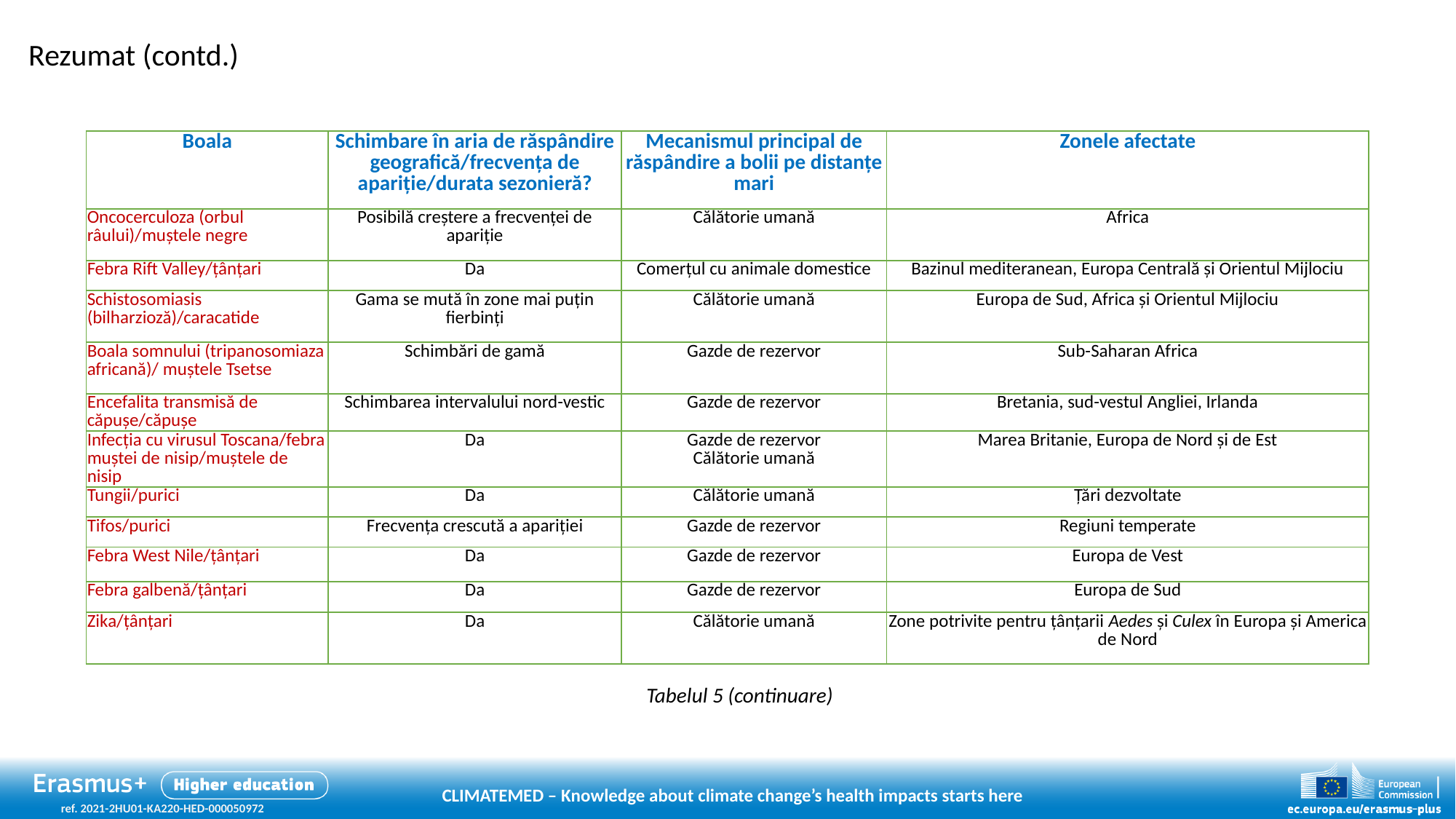

Rezumat (contd.)

| Boala | Schimbare în aria de răspândire geografică/frecvența de apariție/durata sezonieră? | Mecanismul principal de răspândire a bolii pe distanțe mari | Zonele afectate |
| --- | --- | --- | --- |
| Oncocerculoza (orbul râului)/muștele negre | Posibilă creștere a frecvenței de apariție | Călătorie umană | Africa |
| Febra Rift Valley/țânțari | Da | Comerțul cu animale domestice | Bazinul mediteranean, Europa Centrală și Orientul Mijlociu |
| Schistosomiasis (bilharzioză)/caracatide | Gama se mută în zone mai puțin fierbinți | Călătorie umană | Europa de Sud, Africa și Orientul Mijlociu |
| Boala somnului (tripanosomiaza africană)/ muștele Tsetse | Schimbări de gamă | Gazde de rezervor | Sub-Saharan Africa |
| Encefalita transmisă de căpușe/căpușe | Schimbarea intervalului nord-vestic | Gazde de rezervor | Bretania, sud-vestul Angliei, Irlanda |
| Infecția cu virusul Toscana/febra muștei de nisip/muștele de nisip | Da | Gazde de rezervor Călătorie umană | Marea Britanie, Europa de Nord și de Est |
| Tungii/purici | Da | Călătorie umană | Țări dezvoltate |
| Tifos/purici | Frecvența crescută a apariției | Gazde de rezervor | Regiuni temperate |
| Febra West Nile/țânțari | Da | Gazde de rezervor | Europa de Vest |
| Febra galbenă/țânțari | Da | Gazde de rezervor | Europa de Sud |
| Zika/țânțari | Da | Călătorie umană | Zone potrivite pentru țânțarii Aedes și Culex în Europa și America de Nord |
Tabelul 5 (continuare)